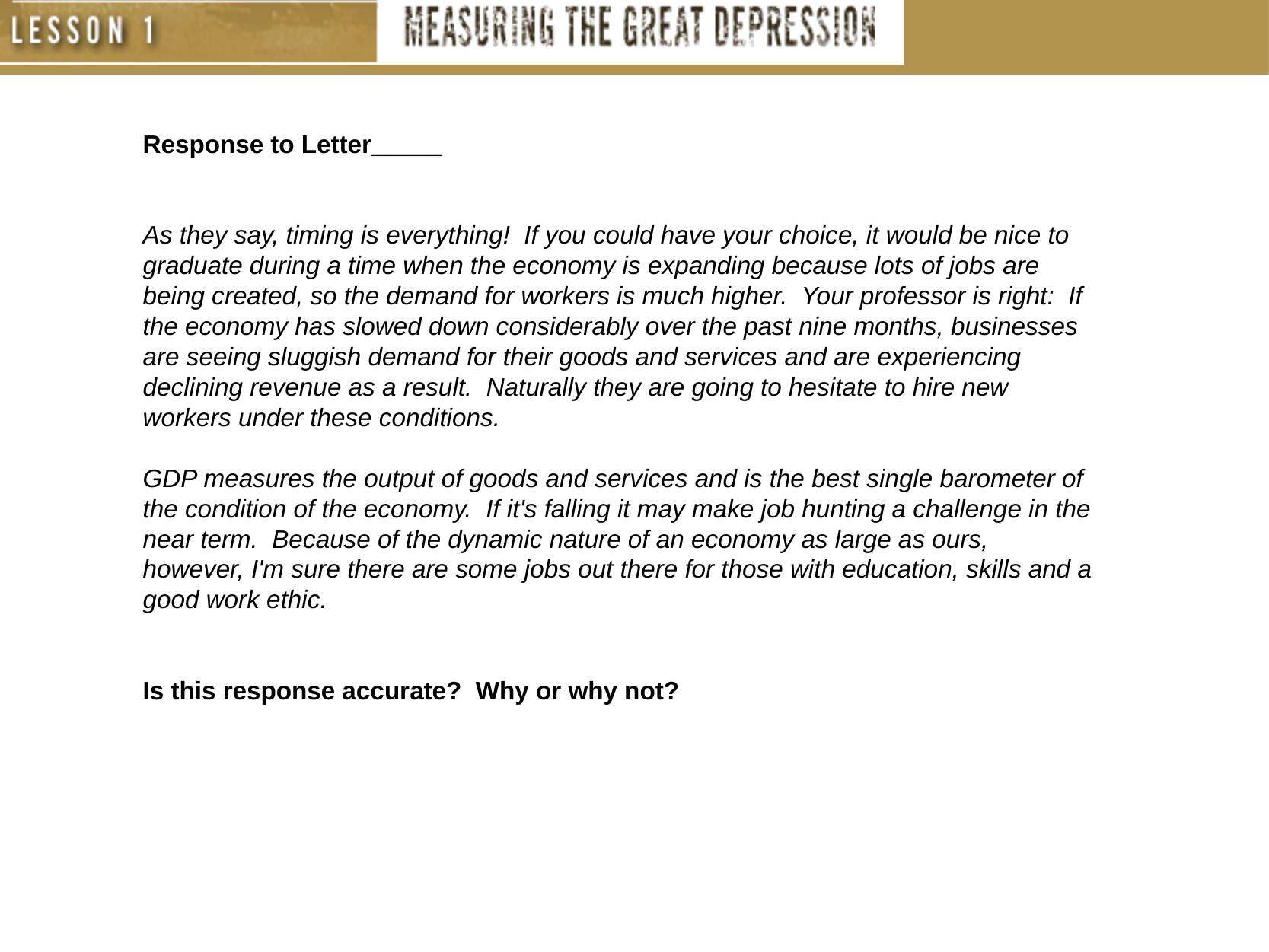

Response to Letter_____

As they say, timing is everything!  If you could have your choice, it would be nice to graduate during a time when the economy is expanding because lots of jobs are being created, so the demand for workers is much higher.  Your professor is right:  If the economy has slowed down considerably over the past nine months, businesses are seeing sluggish demand for their goods and services and are experiencing declining revenue as a result.  Naturally they are going to hesitate to hire new workers under these conditions.

GDP measures the output of goods and services and is the best single barometer of the condition of the economy.  If it's falling it may make job hunting a challenge in the near term.  Because of the dynamic nature of an economy as large as ours, however, I'm sure there are some jobs out there for those with education, skills and a good work ethic.

Is this response accurate?  Why or why not?